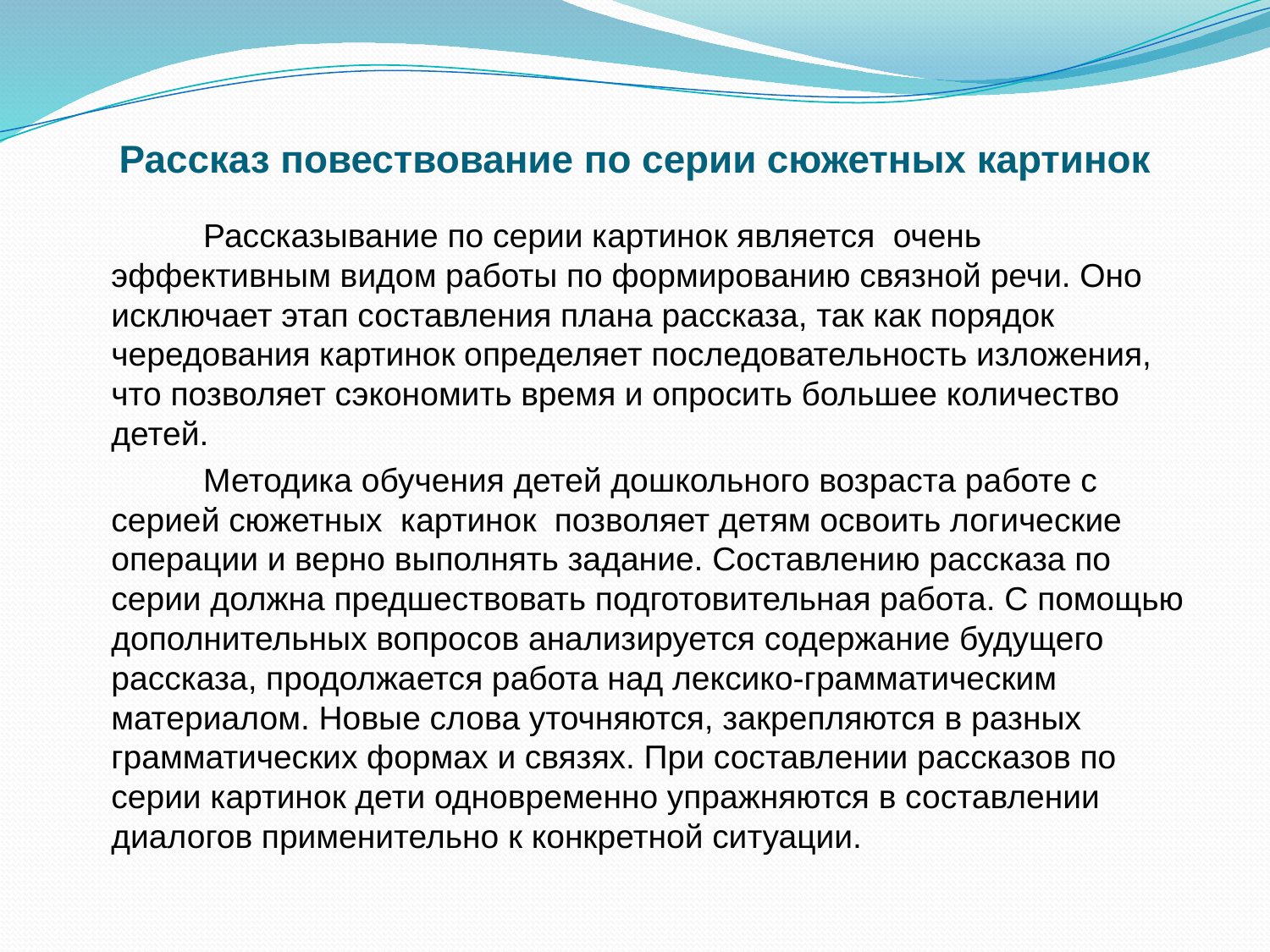

# Рассказ повествование по серии сюжетных картинок
              Рассказывание по серии картинок является  очень эффективным видом работы по формированию связной речи. Оно исключает этап составления плана рассказа, так как порядок чередования картинок определяет последовательность изложения, что позволяет сэкономить время и опросить большее количество детей.
              Методика обучения детей дошкольного возраста работе с серией сюжетных  картинок  позволяет детям освоить логические операции и верно выполнять задание. Составлению рассказа по серии должна предшествовать подготовительная работа. С помощью дополнительных вопросов анализируется содержание будущего рассказа, продолжается работа над лексико-грамматическим материалом. Новые слова уточняются, закрепляются в разных грамматических формах и связях. При составлении рассказов по серии картинок дети одновременно упражняются в составлении диалогов применительно к конкретной ситуации.